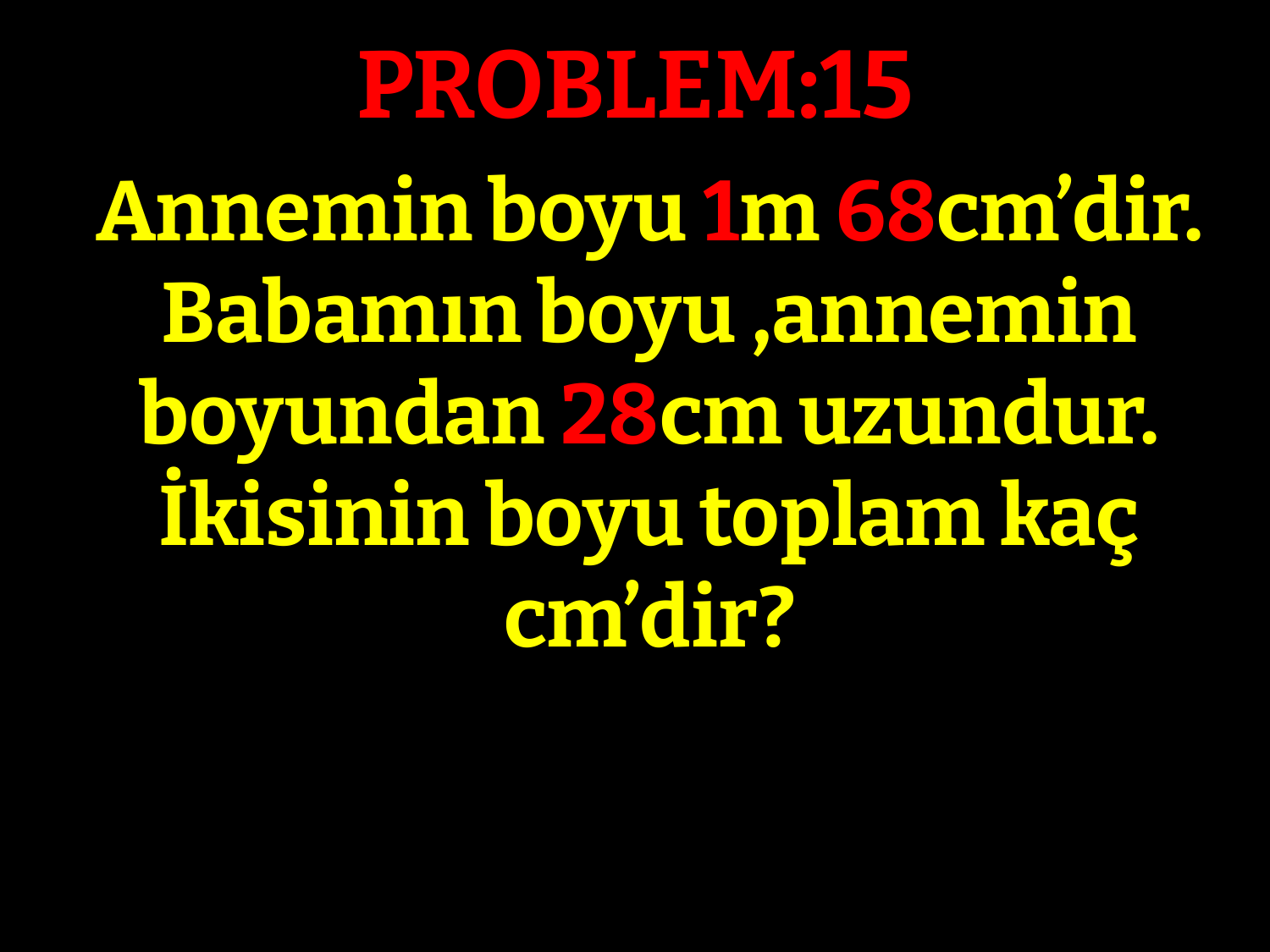

PROBLEM:15
#
Annemin boyu 1m 68cm’dir. Babamın boyu ,annemin boyundan 28cm uzundur. İkisinin boyu toplam kaç cm’dir?